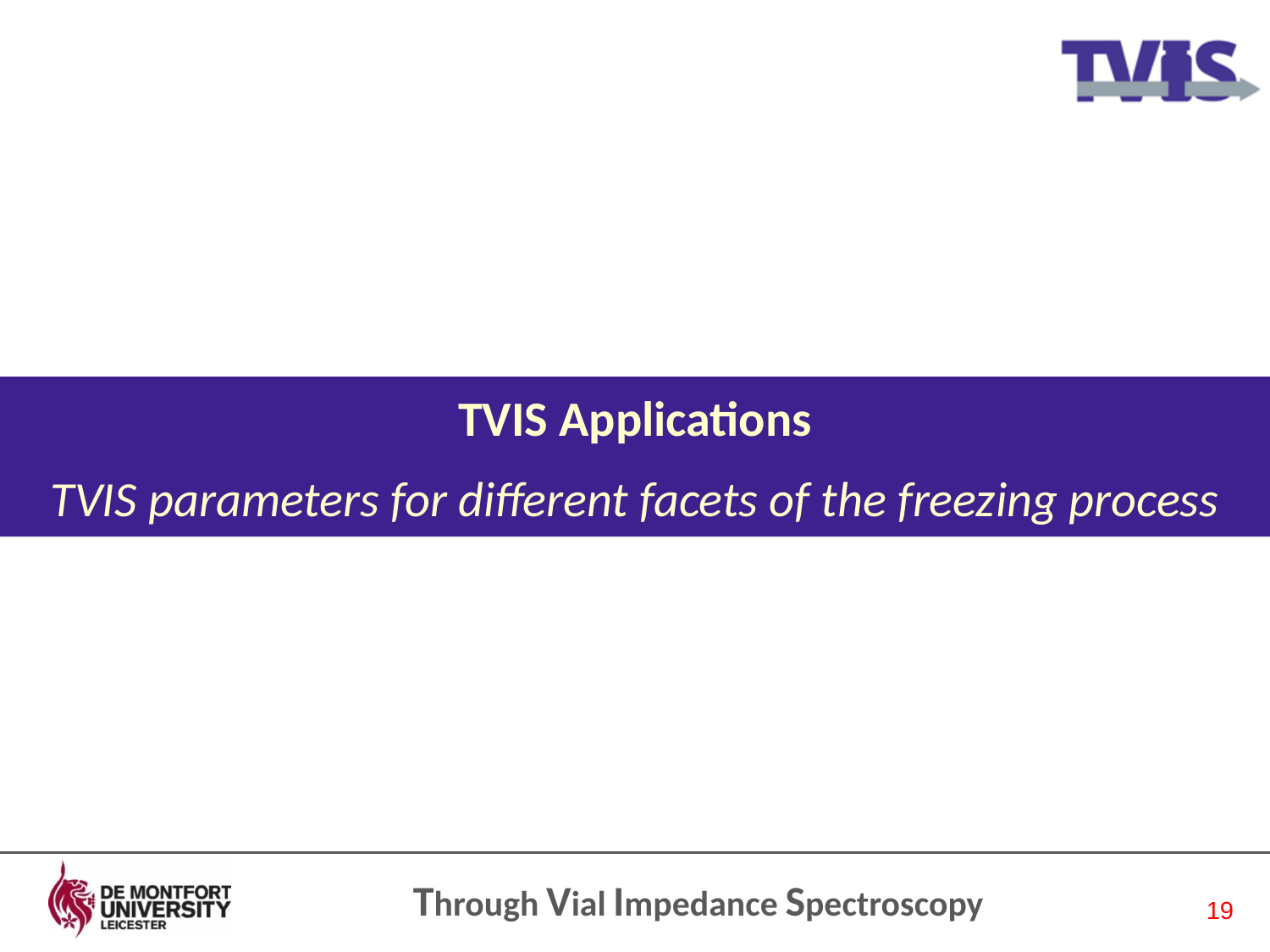

TVIS Applications
TVIS parameters for different facets of the freezing process